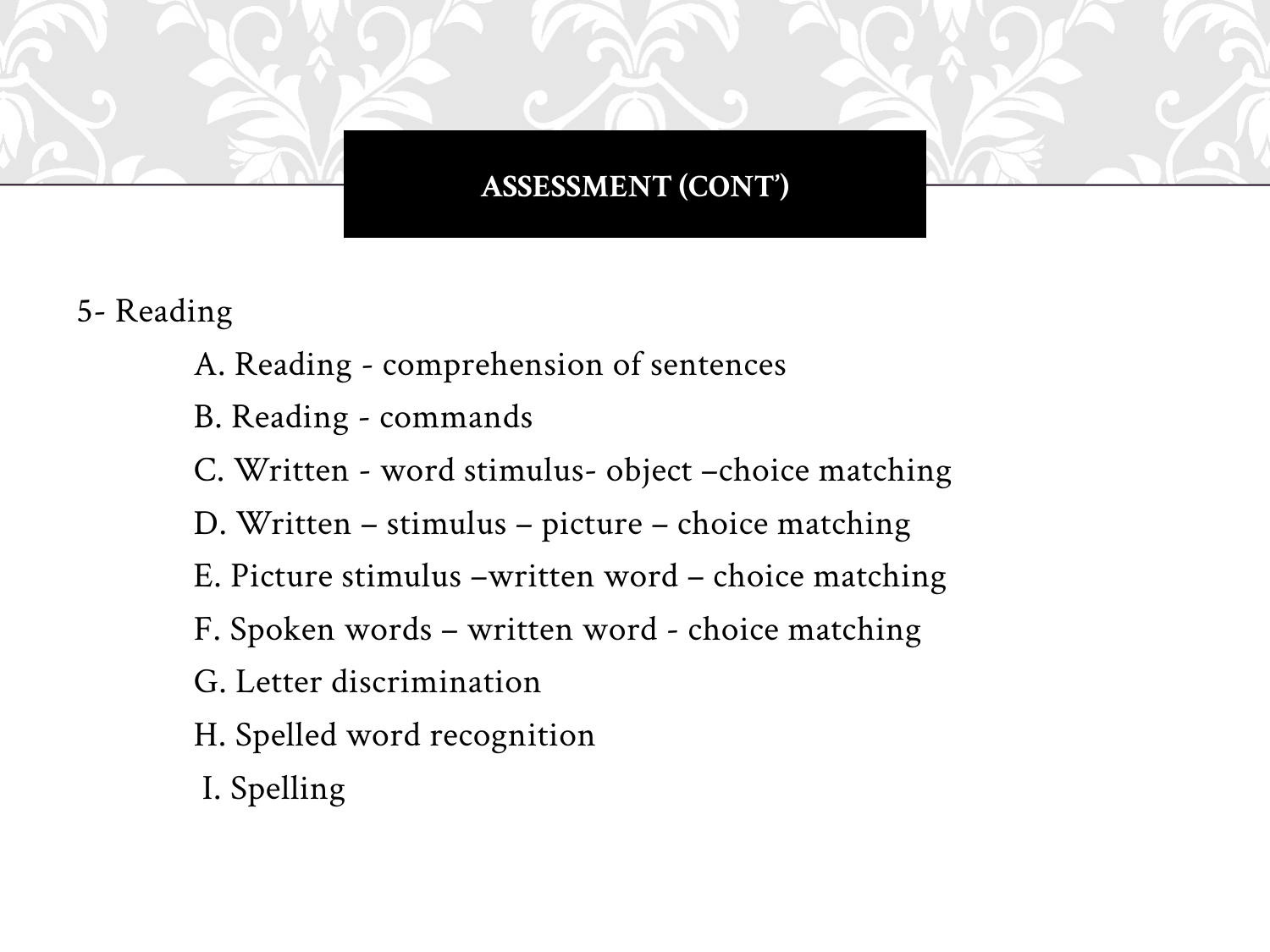

# Assessment (cont’)
5- Reading
              A. Reading - comprehension of sentences
              B. Reading - commands
              C. Written - word stimulus- object –choice matching
              D. Written – stimulus – picture – choice matching
              E. Picture stimulus –written word – choice matching
              F. Spoken words – written word - choice matching
              G. Letter discrimination
              H. Spelled word recognition
               I. Spelling